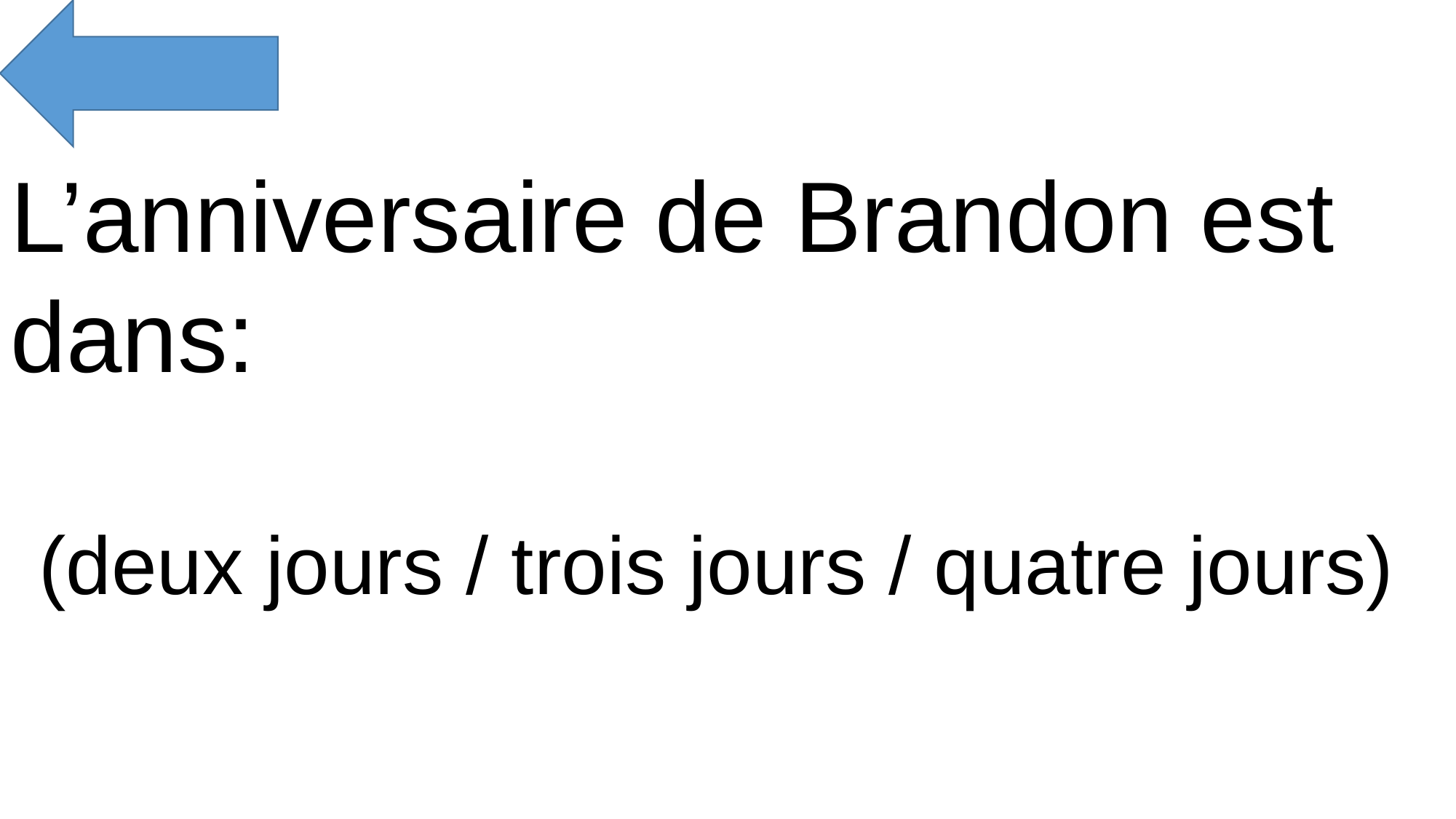

L’anniversaire de Brandon est dans:

(deux jours / trois jours / quatre jours)